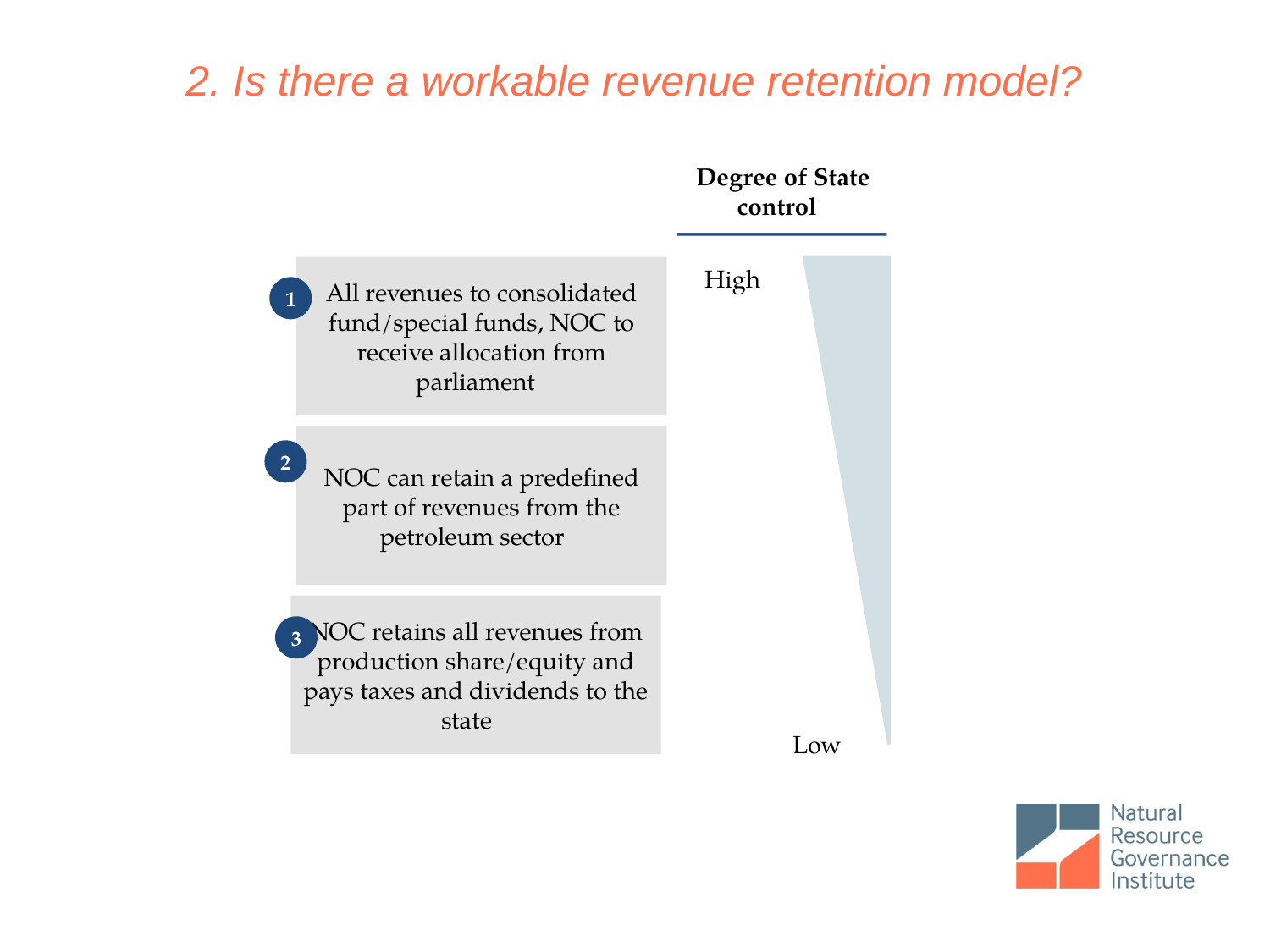

# 2. Is there a workable revenue retention model?
Degree of State control
All revenues to consolidated fund/special funds, NOC to receive allocation from parliament

High
1
NOC can retain a predefined part of revenues from the petroleum sector
2
NOC retains all revenues from production share/equity and pays taxes and dividends to the state
3
Low